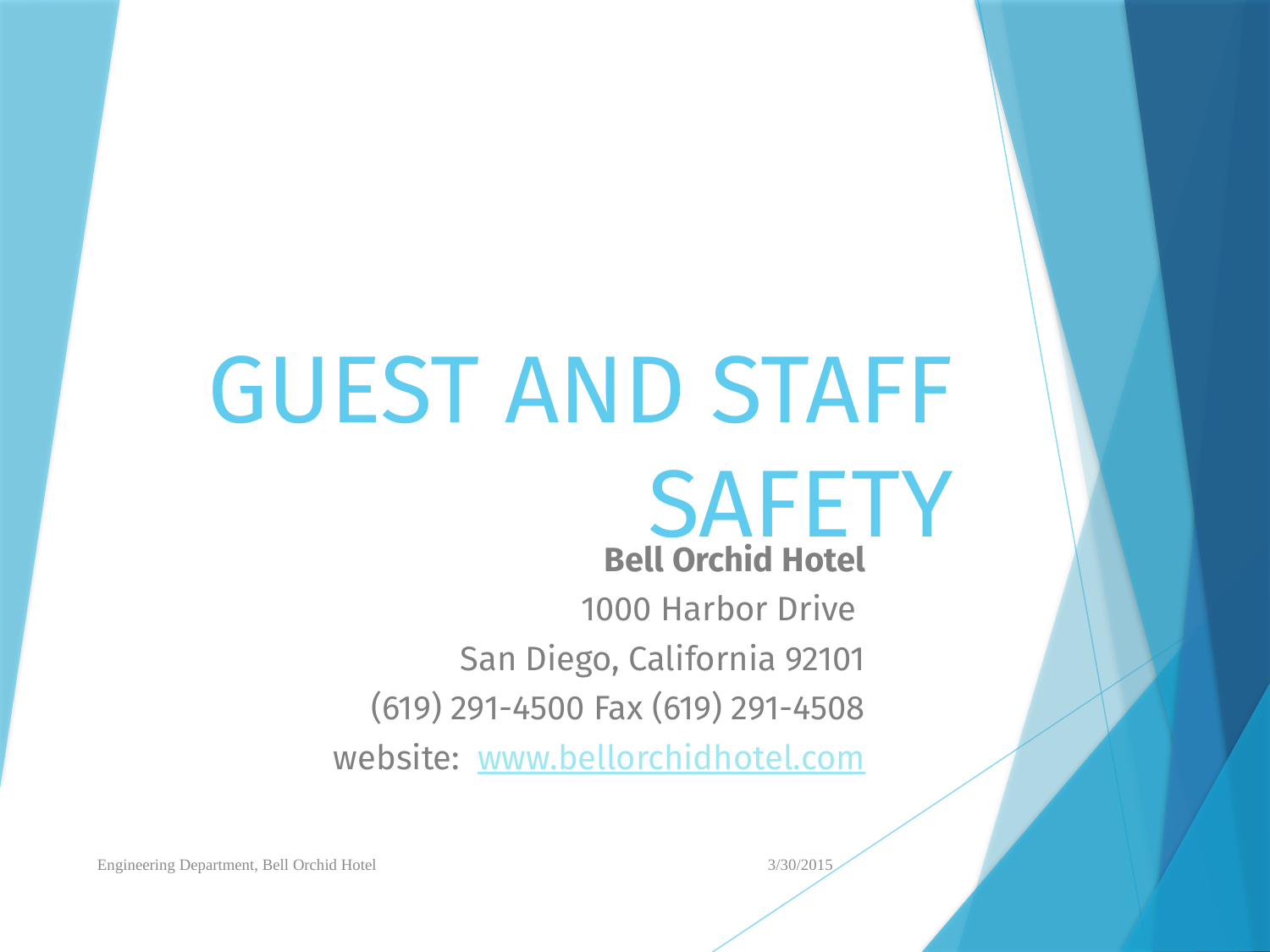

# GUEST AND STAFF SAFETY
Bell Orchid Hotel
1000 Harbor Drive
San Diego, California 92101
(619) 291-4500 Fax (619) 291-4508
website:  www.bellorchidhotel.com
Engineering Department, Bell Orchid Hotel
3/30/2015